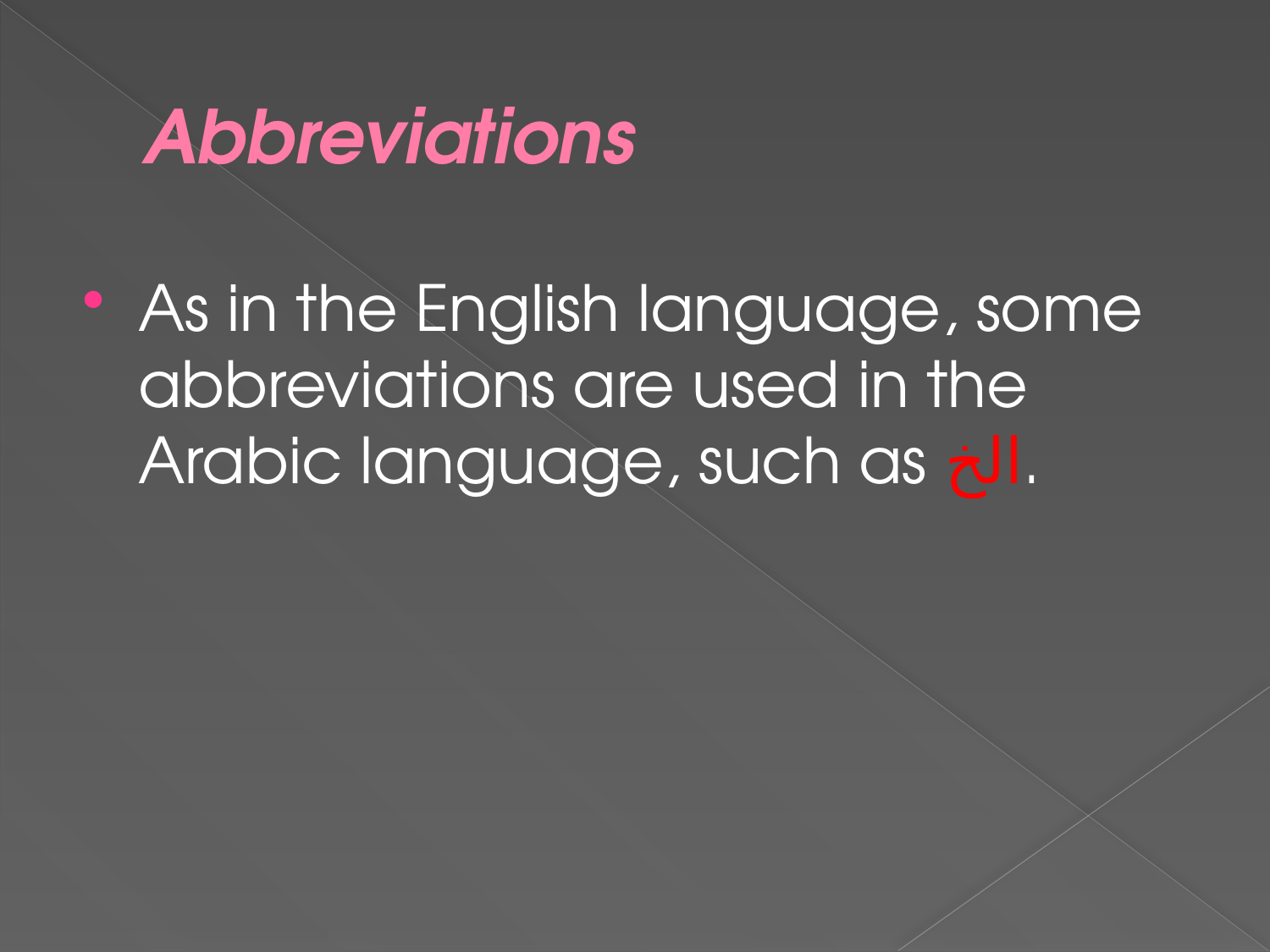

# Abbreviations
As in the English language, some abbreviations are used in the Arabic language, such as الخ.